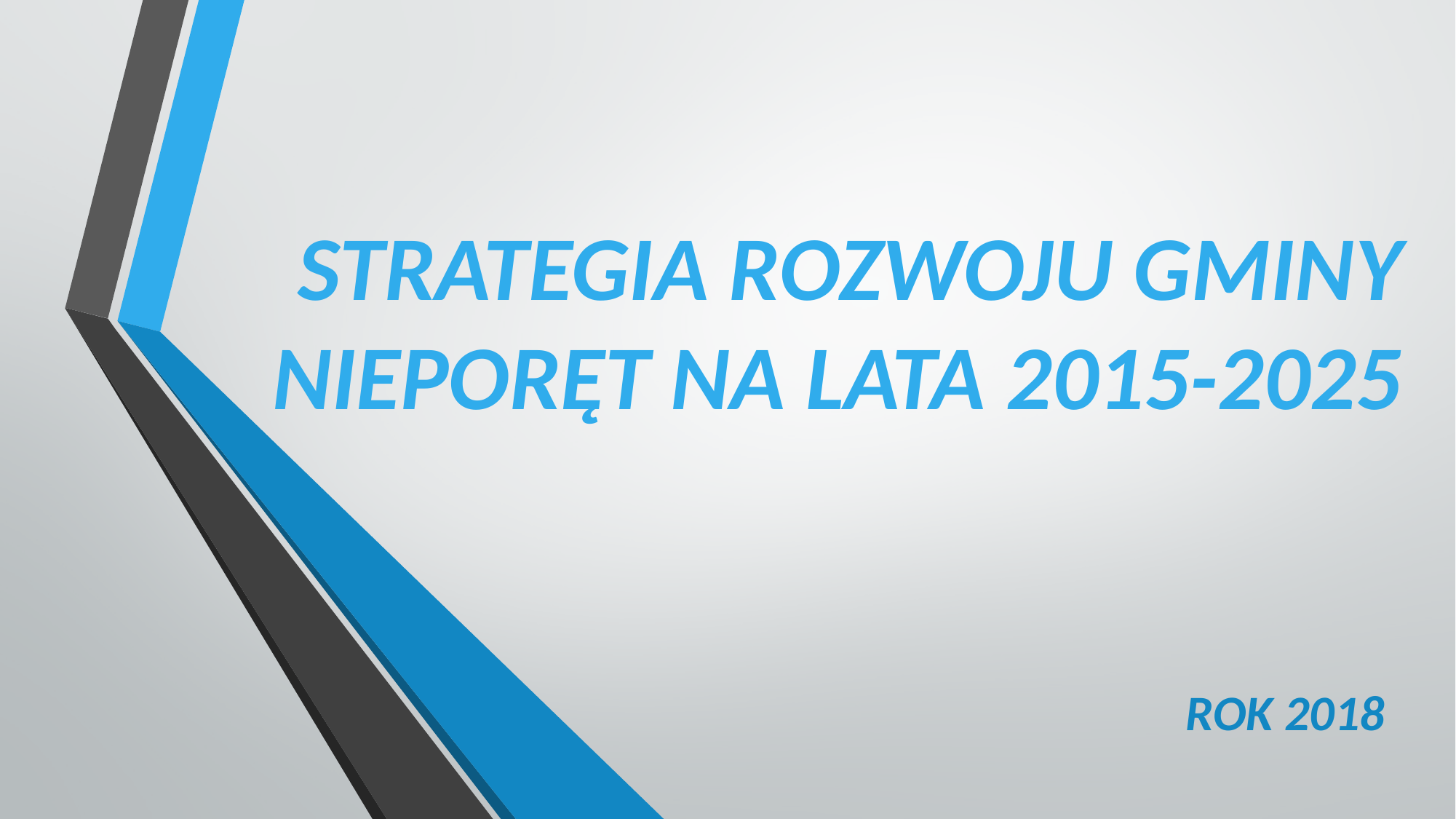

# strategia rozwoju gminy Nieporęt na lata 2015-2025

ROK 2018